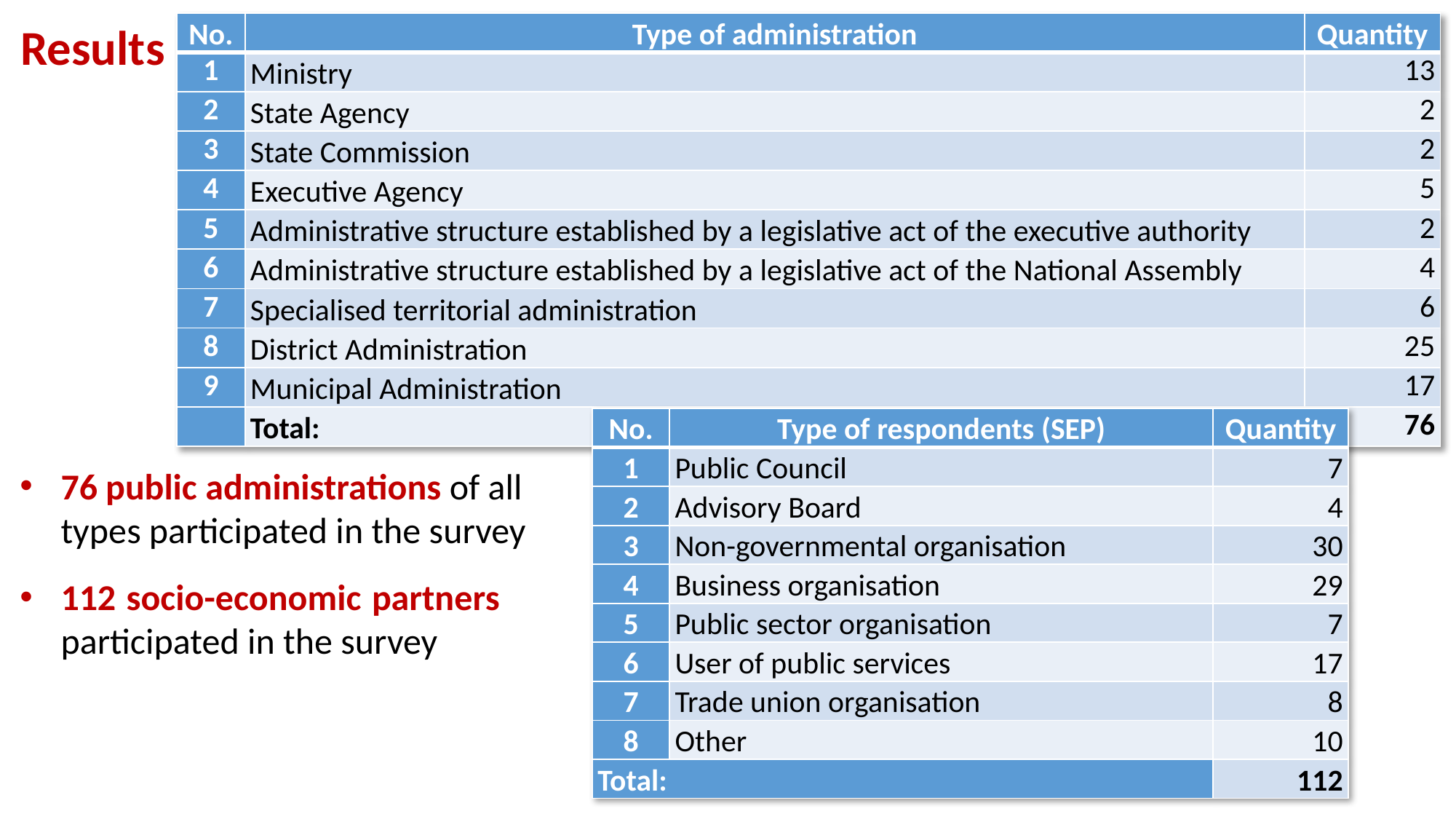

Results
| No. | Type of administration | Quantity |
| --- | --- | --- |
| 1 | Ministry | 13 |
| 2 | State Agency | 2 |
| 3 | State Commission | 2 |
| 4 | Executive Agency | 5 |
| 5 | Administrative structure established by a legislative act of the executive authority | 2 |
| 6 | Administrative structure established by a legislative act of the National Assembly | 4 |
| 7 | Specialised territorial administration | 6 |
| 8 | District Administration | 25 |
| 9 | Municipal Administration | 17 |
|  | Total: | 76 |
| No. | Type of respondents (SEP) | Quantity |
| --- | --- | --- |
| 1 | Public Council | 7 |
| 2 | Advisory Board | 4 |
| 3 | Non-governmental organisation | 30 |
| 4 | Business organisation | 29 |
| 5 | Public sector organisation | 7 |
| 6 | User of public services | 17 |
| 7 | Trade union organisation | 8 |
| 8 | Other | 10 |
| Total: |  | 112 |
76 public administrations of all types participated in the survey
112 socio-economic partners participated in the survey